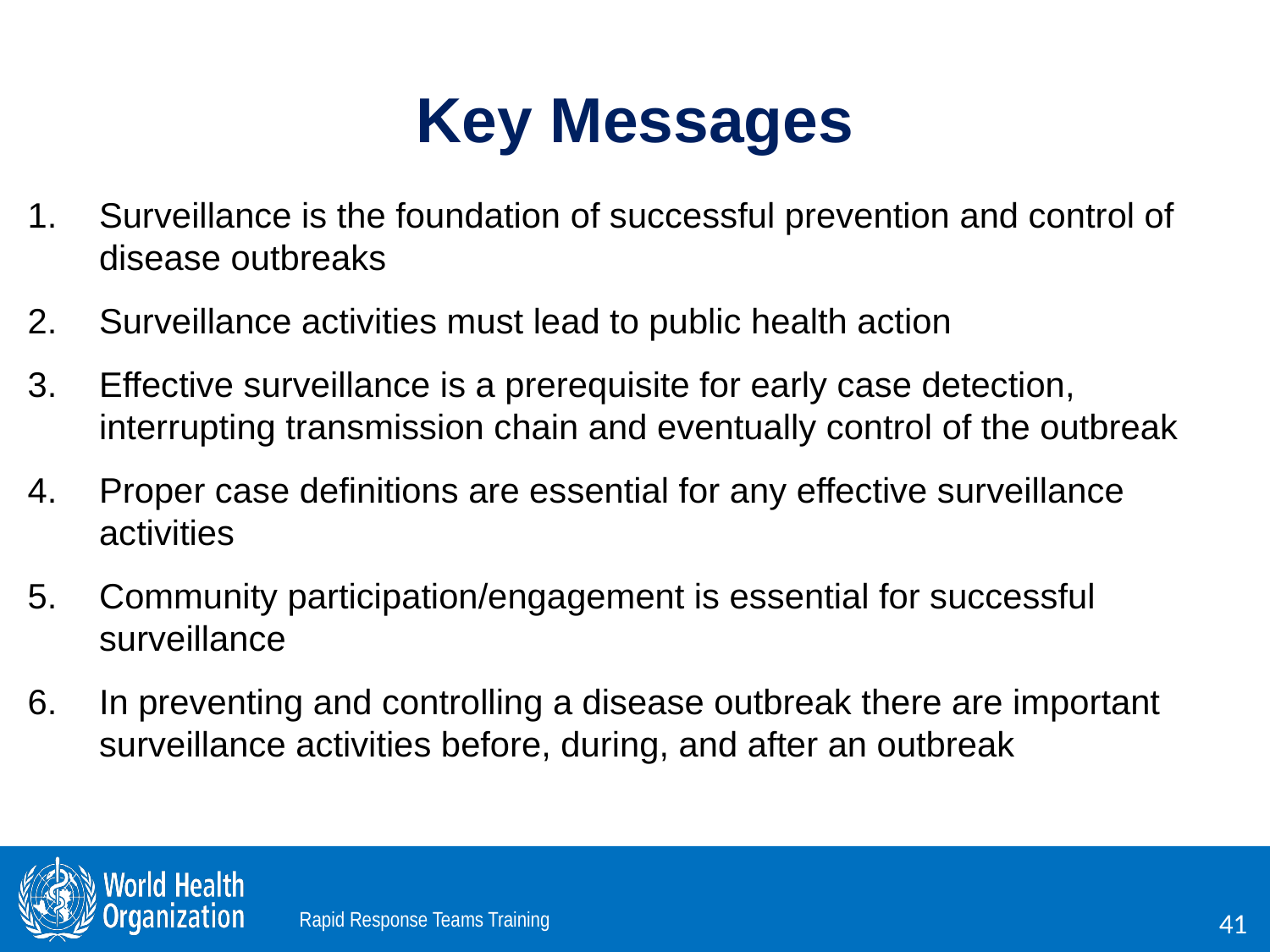

# Key Messages
Surveillance is the foundation of successful prevention and control of disease outbreaks
Surveillance activities must lead to public health action
Effective surveillance is a prerequisite for early case detection, interrupting transmission chain and eventually control of the outbreak
Proper case definitions are essential for any effective surveillance activities
Community participation/engagement is essential for successful surveillance
In preventing and controlling a disease outbreak there are important surveillance activities before, during, and after an outbreak